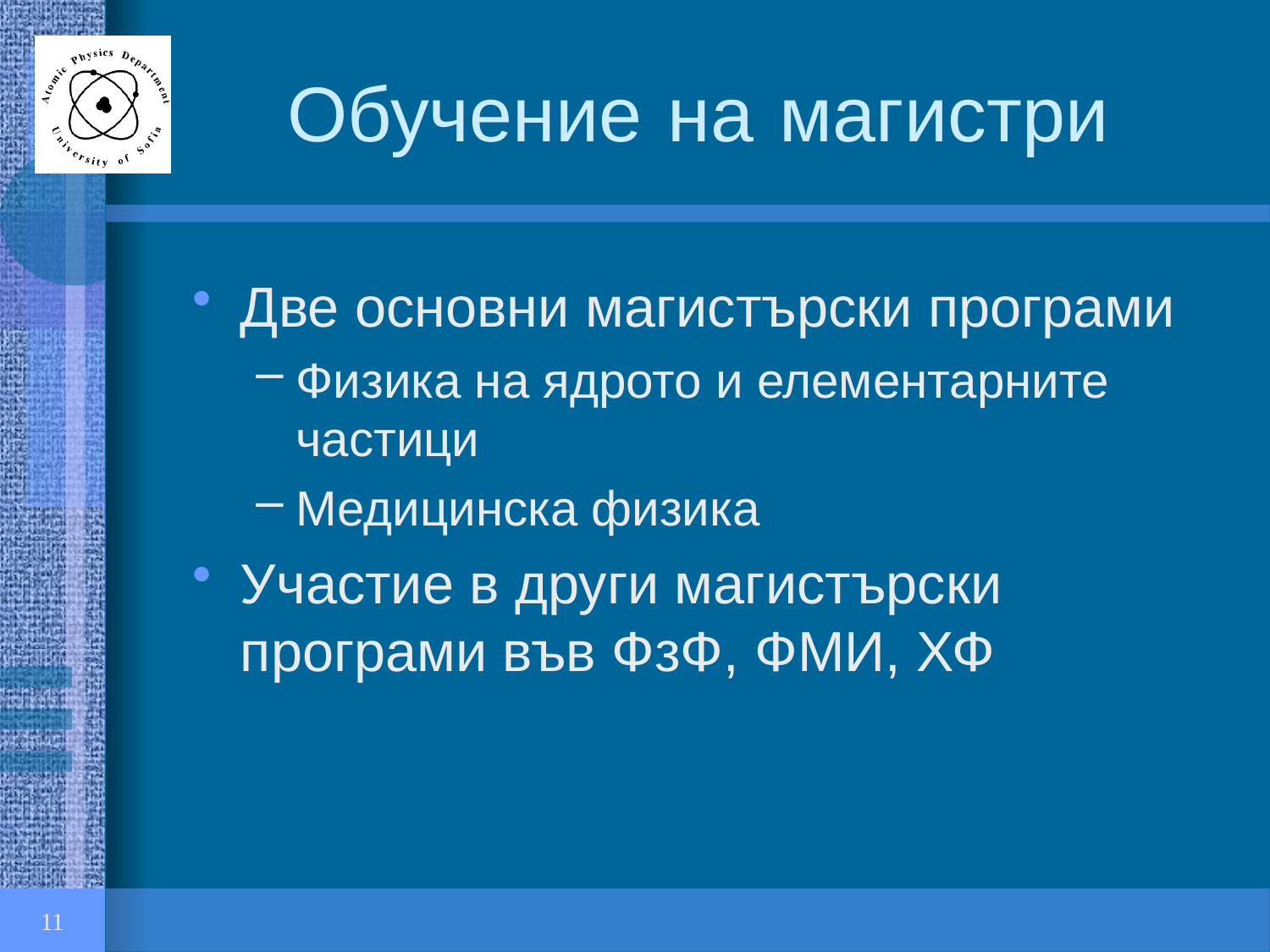

# Обучение на магистри
Две основни магистърски програми
Физика на ядрото и елементарните частици
Медицинска физика
Участие в други магистърски програми във ФзФ, ФМИ, ХФ

11